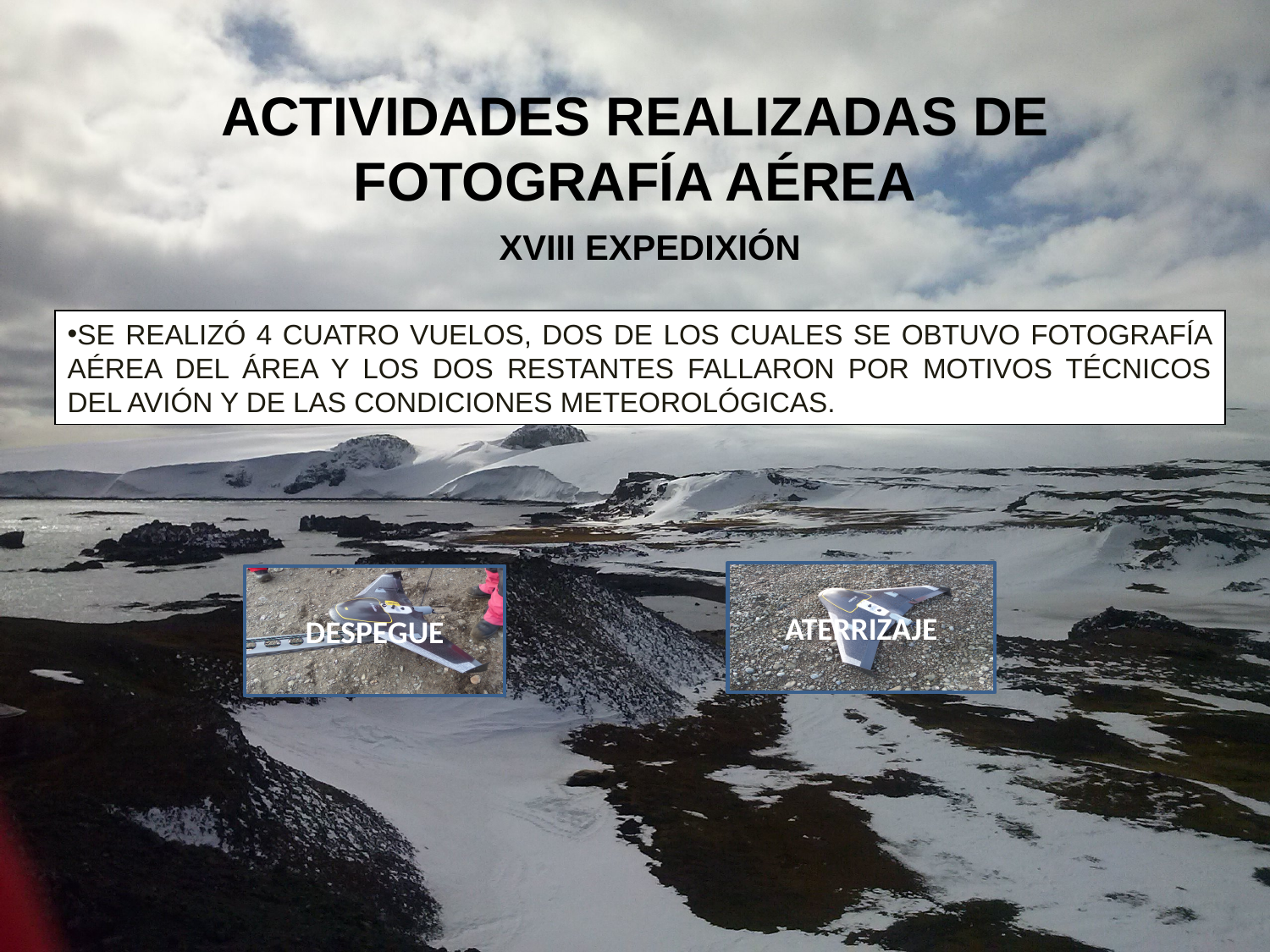

# ACTIVIDADES REALIZADAS DE FOTOGRAFÍA AÉREA
XVIII EXPEDIXIÓN
SE REALIZÓ 4 CUATRO VUELOS, DOS DE LOS CUALES SE OBTUVO FOTOGRAFÍA AÉREA DEL ÁREA Y LOS DOS RESTANTES FALLARON POR MOTIVOS TÉCNICOS DEL AVIÓN Y DE LAS CONDICIONES METEOROLÓGICAS.
ATERRIZAJE
DESPEGUE